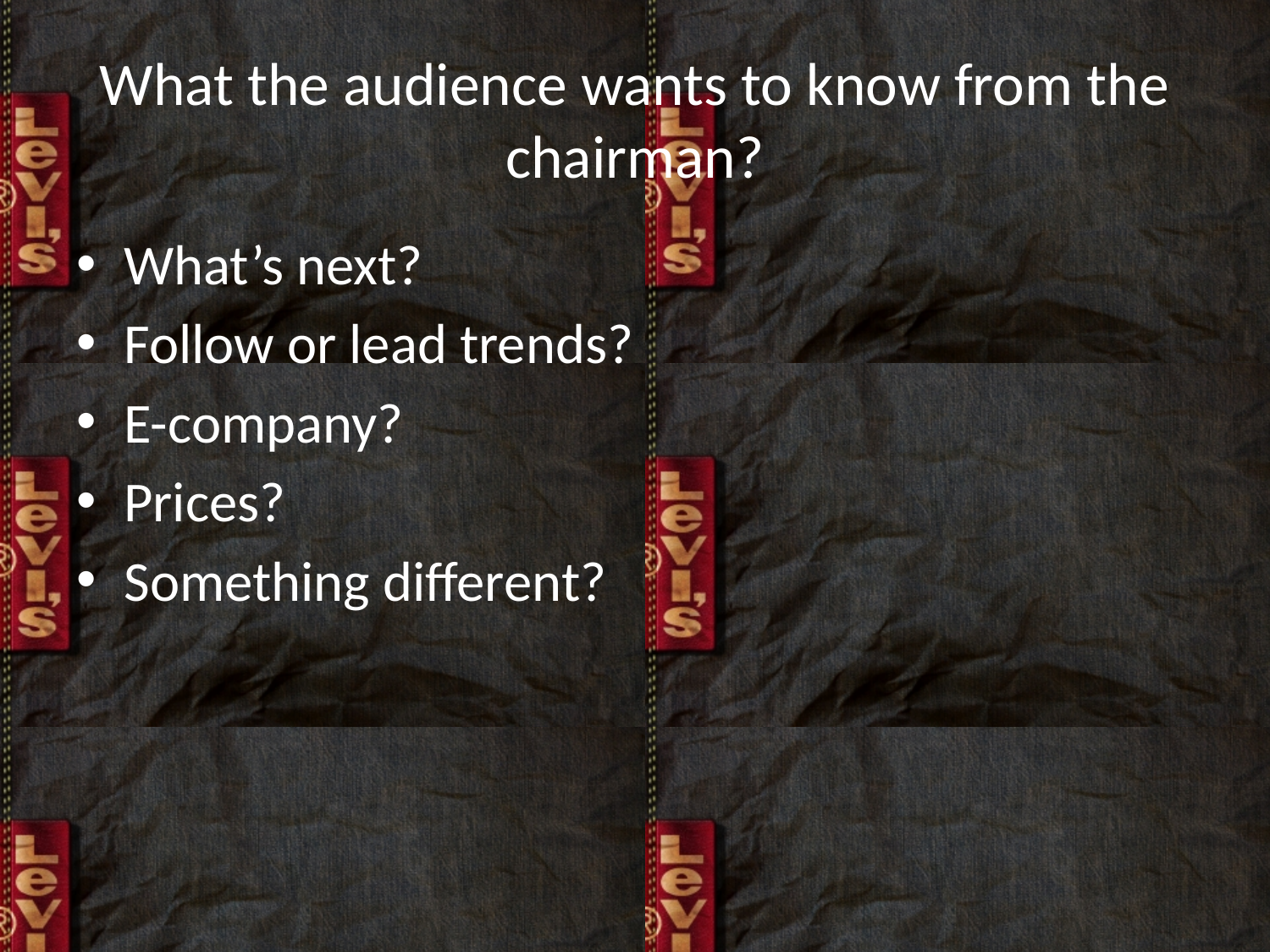

# What the audience wants to know from the chairman?
What’s next?
Follow or lead trends?
E-company?
Prices?
Something different?